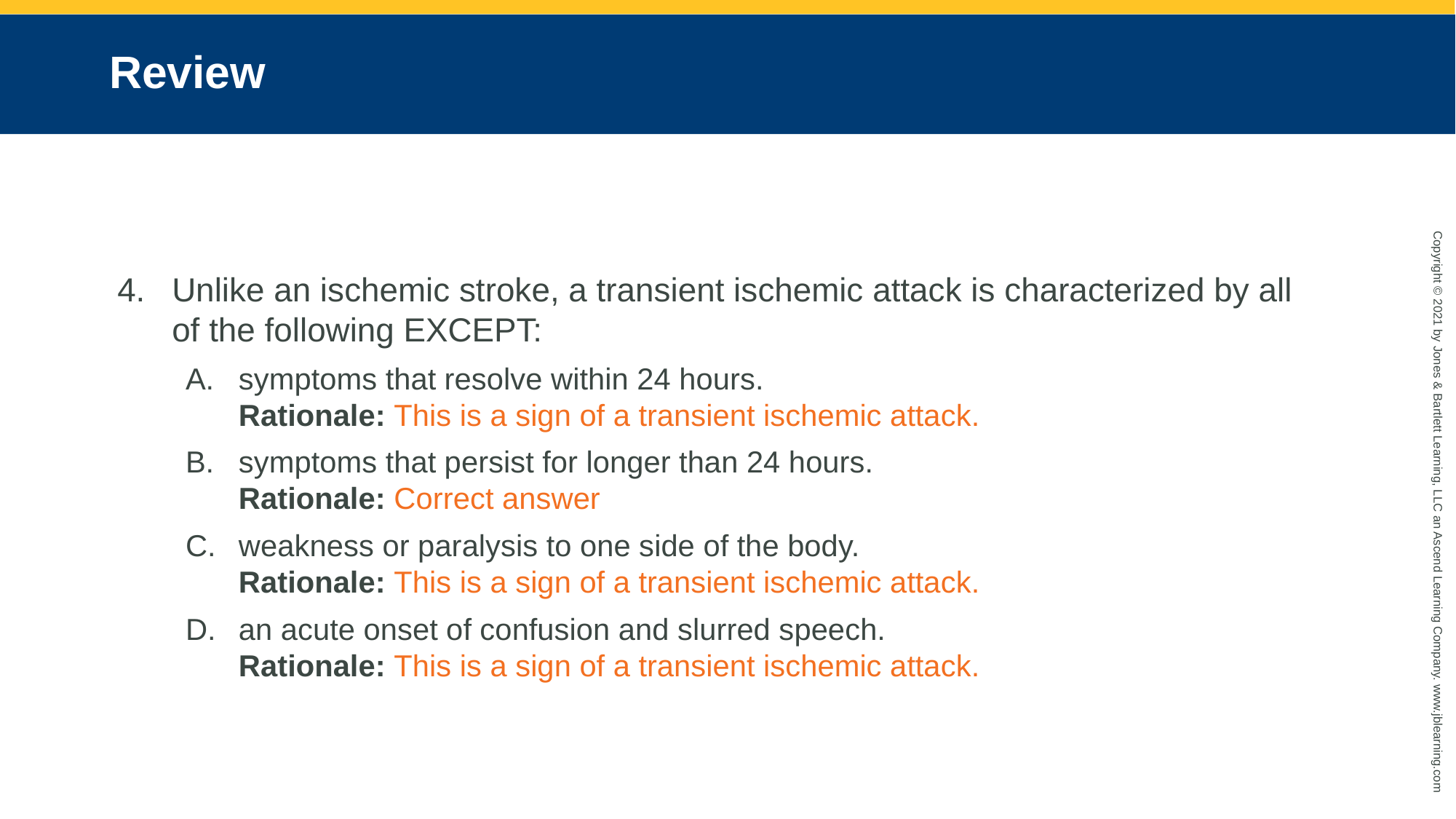

# Review
Unlike an ischemic stroke, a transient ischemic attack is characterized by all of the following EXCEPT:
symptoms that resolve within 24 hours.
Rationale: This is a sign of a transient ischemic attack.
symptoms that persist for longer than 24 hours.
Rationale: Correct answer
weakness or paralysis to one side of the body.
Rationale: This is a sign of a transient ischemic attack.
an acute onset of confusion and slurred speech.
Rationale: This is a sign of a transient ischemic attack.